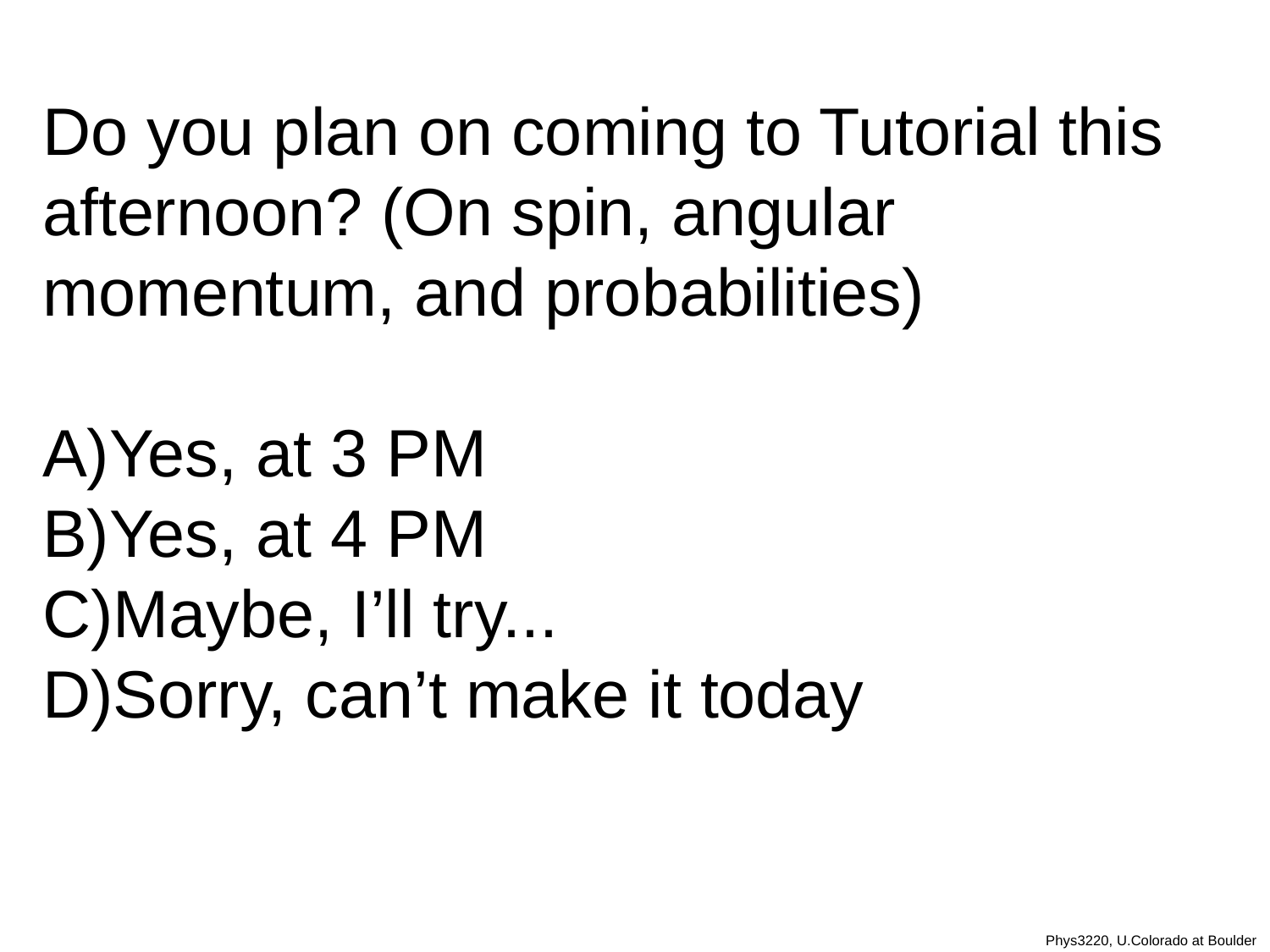

Do you plan on coming to Tutorial this afternoon? (On spin, angular momentum, and probabilities)

Yes, at 3 PM
Yes, at 4 PM
Maybe, I’ll try...
Sorry, can’t make it today